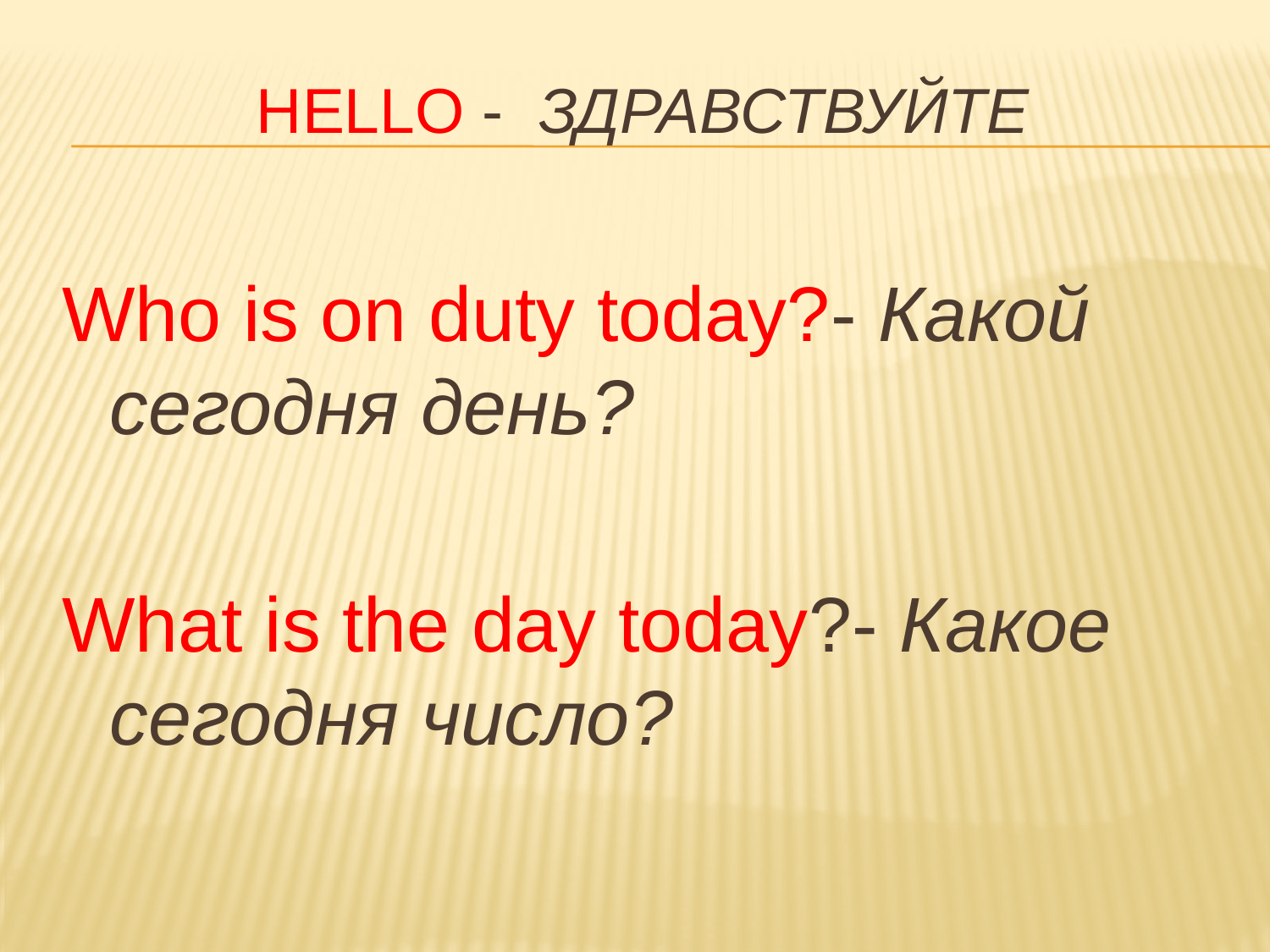

# Hello -  здравствуйте
Who is on duty today?- Какой сегодня день?

What is the day today?- Какое сегодня число?